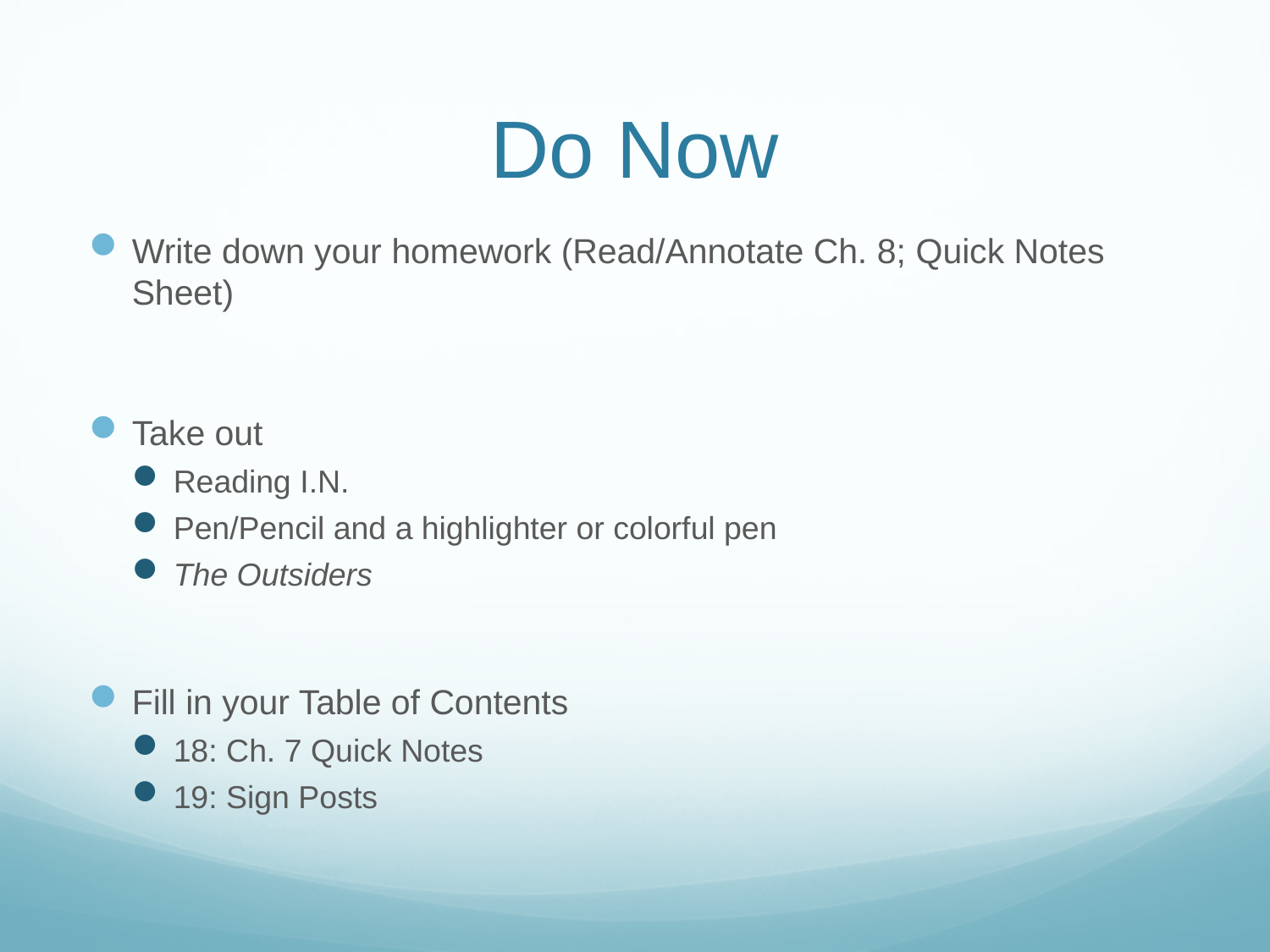

# Do Now
Write down your homework (Read/Annotate Ch. 8; Quick Notes Sheet)

Take out
Reading I.N.
Pen/Pencil and a highlighter or colorful pen
The Outsiders

Fill in your Table of Contents
18: Ch. 7 Quick Notes
19: Sign Posts